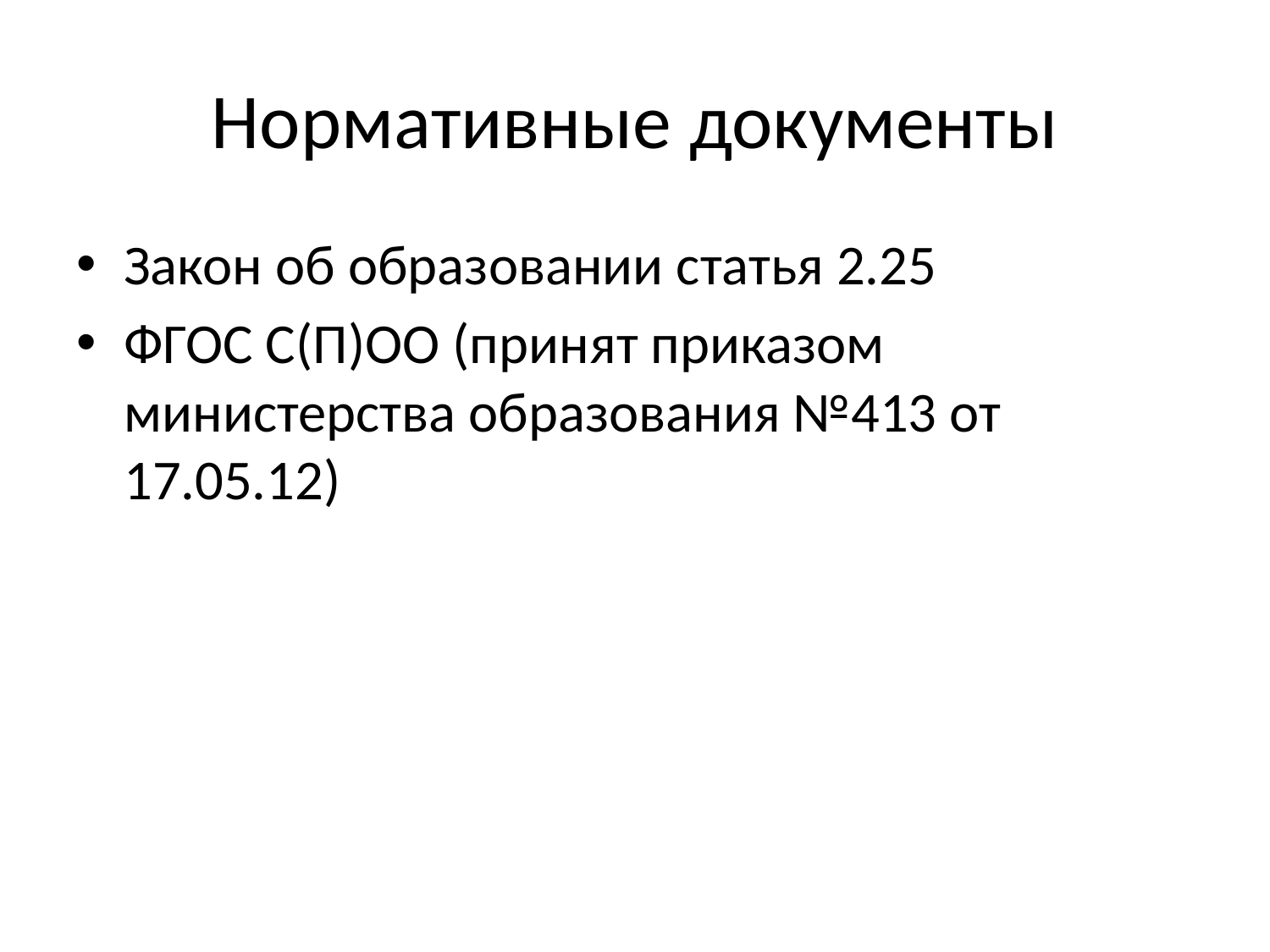

# Нормативные документы
Закон об образовании статья 2.25
ФГОС С(П)ОО (принят приказом министерства образования №413 от 17.05.12)